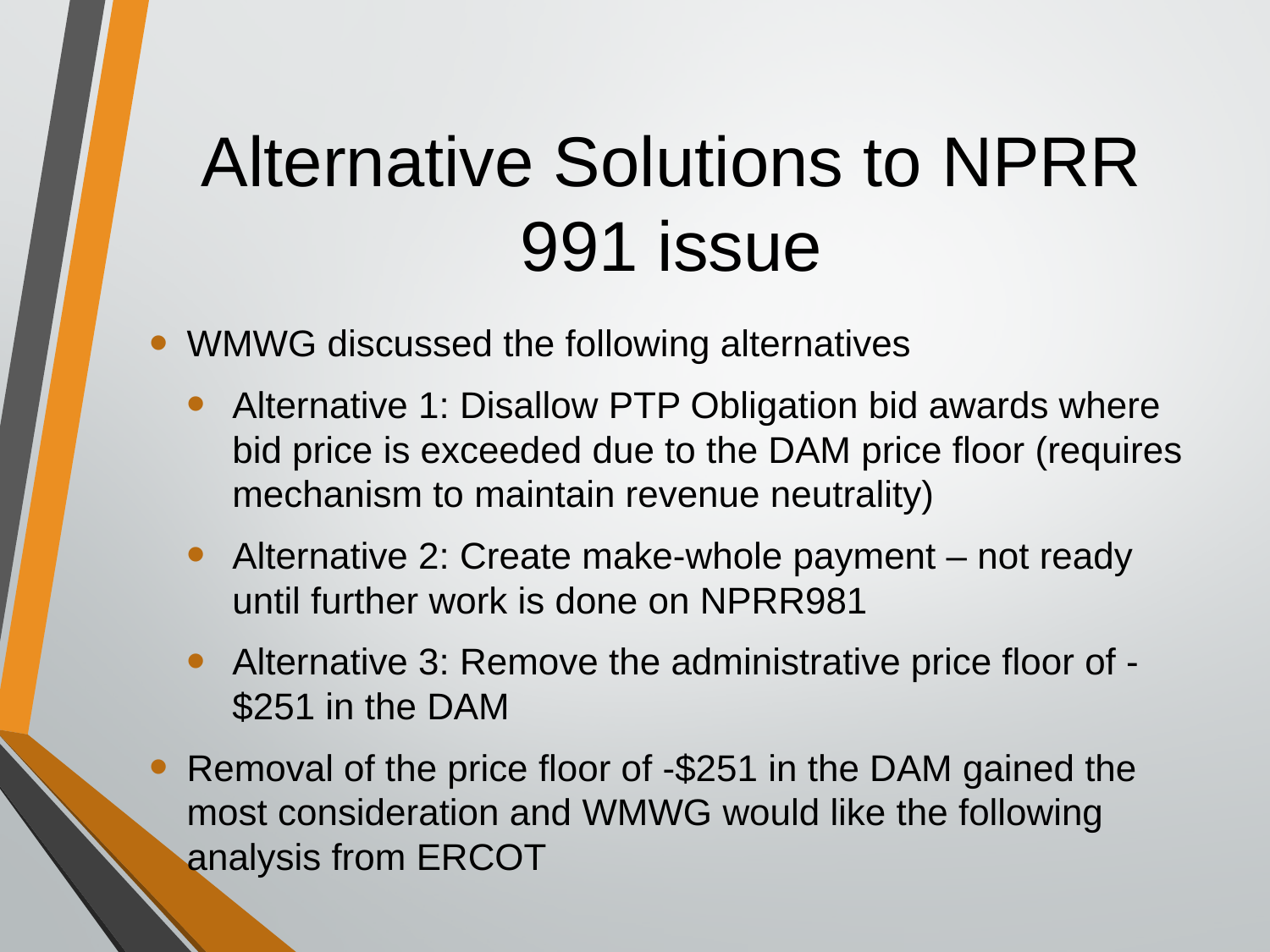

# Alternative Solutions to NPRR 991 issue
WMWG discussed the following alternatives
Alternative 1: Disallow PTP Obligation bid awards where bid price is exceeded due to the DAM price floor (requires mechanism to maintain revenue neutrality)
Alternative 2: Create make-whole payment – not ready until further work is done on NPRR981
Alternative 3: Remove the administrative price floor of -$251 in the DAM
Removal of the price floor of -$251 in the DAM gained the most consideration and WMWG would like the following analysis from ERCOT